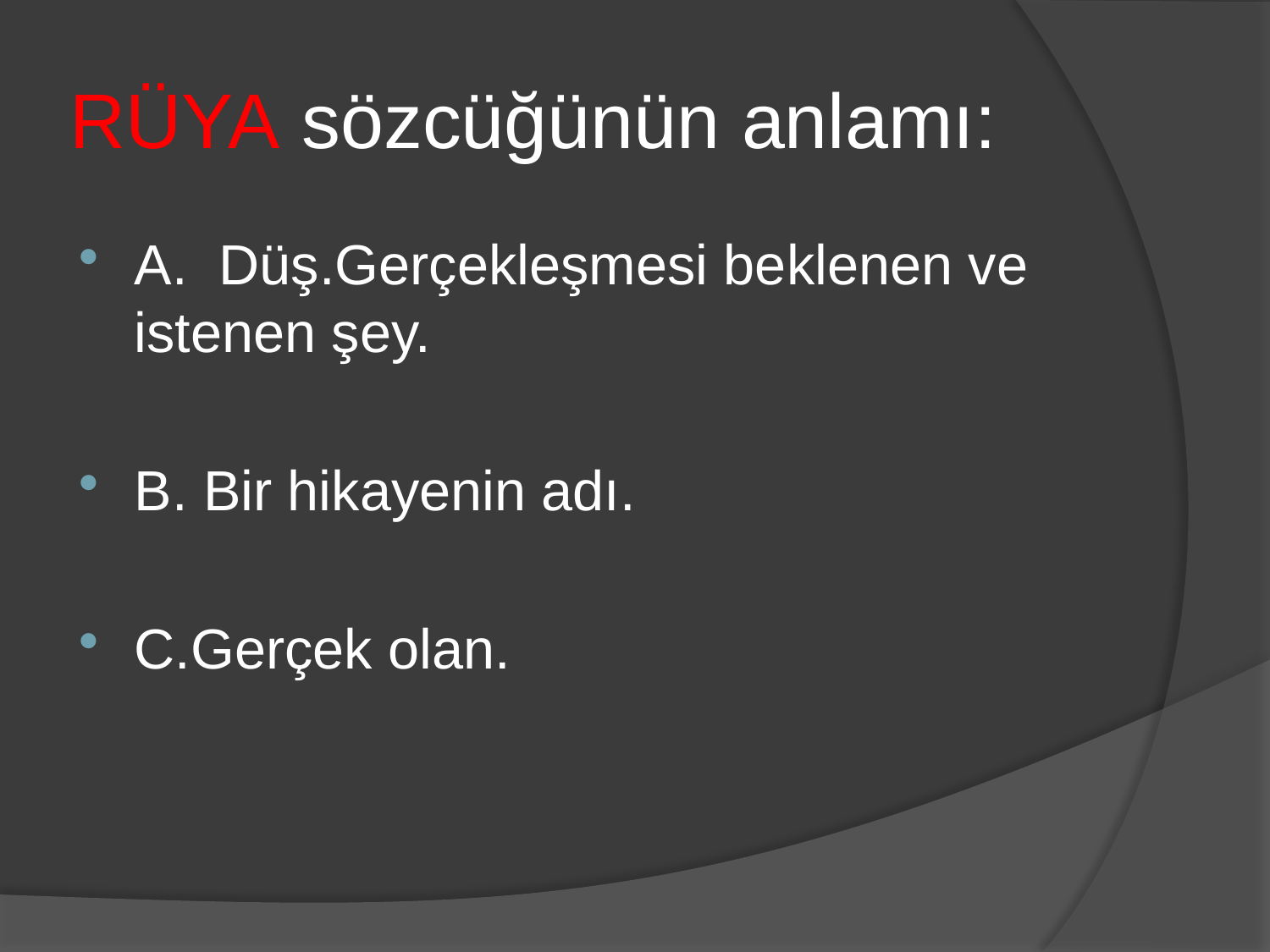

# RÜYA sözcüğünün anlamı:
A.  Düş.Gerçekleşmesi beklenen ve istenen şey.

B. Bir hikayenin adı.

C.Gerçek olan.